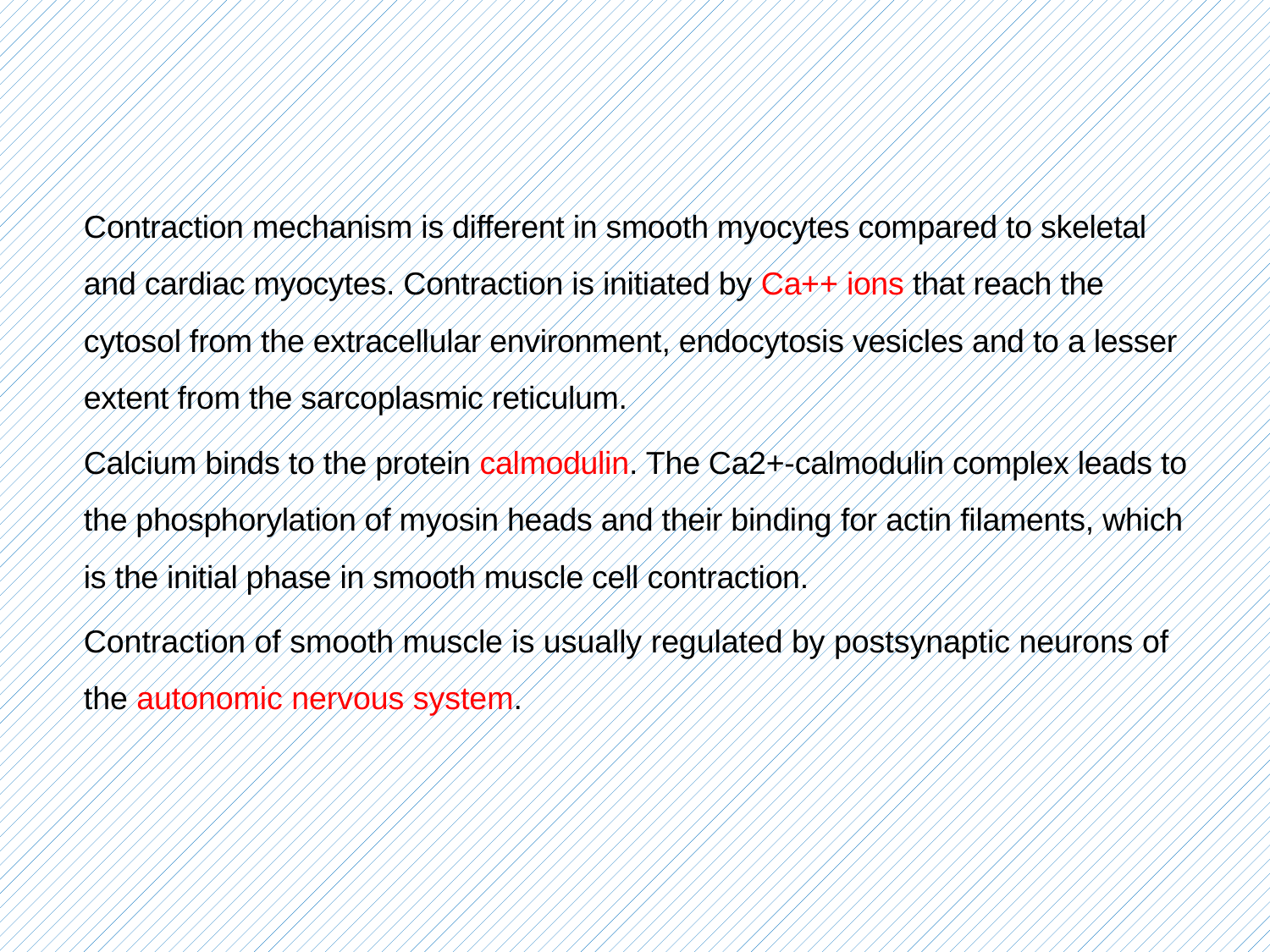

Contraction mechanism is different in smooth myocytes compared to skeletal and cardiac myocytes. Contraction is initiated by Ca++ ions that reach the cytosol from the extracellular environment, endocytosis vesicles and to a lesser extent from the sarcoplasmic reticulum.
Calcium binds to the protein calmodulin. The Ca2+-calmodulin complex leads to the phosphorylation of myosin heads and their binding for actin filaments, which is the initial phase in smooth muscle cell contraction.
Contraction of smooth muscle is usually regulated by postsynaptic neurons of the autonomic nervous system.